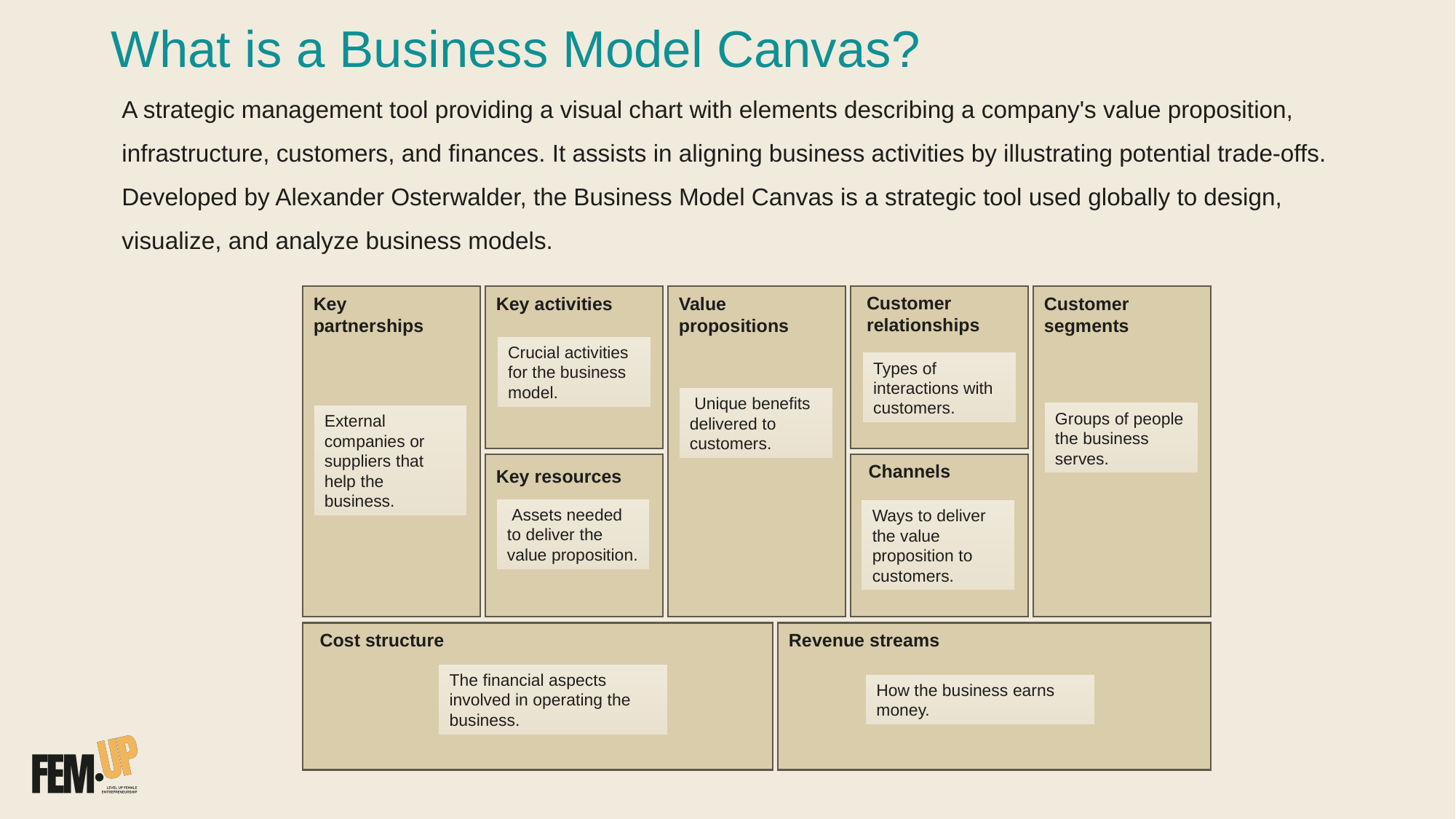

# What is a Business Model Canvas?
A strategic management tool providing a visual chart with elements describing a company's value proposition, infrastructure, customers, and finances. It assists in aligning business activities by illustrating potential trade-offs. Developed by Alexander Osterwalder, the Business Model Canvas is a strategic tool used globally to design, visualize, and analyze business models.

Customer relationships
Customer segments
Value propositions
Key partnerships
Key activities
Channels
Key resources
Cost structure
Revenue streams
Types of interactions with customers.
 Unique benefits delivered to customers.
Groups of people the business serves.
External companies or suppliers that help the business.
 Assets needed to deliver the value proposition.
Ways to deliver the value proposition to customers.
The financial aspects involved in operating the business.
How the business earns money.
Groups of people the business serves.
Crucial activities for the business model.